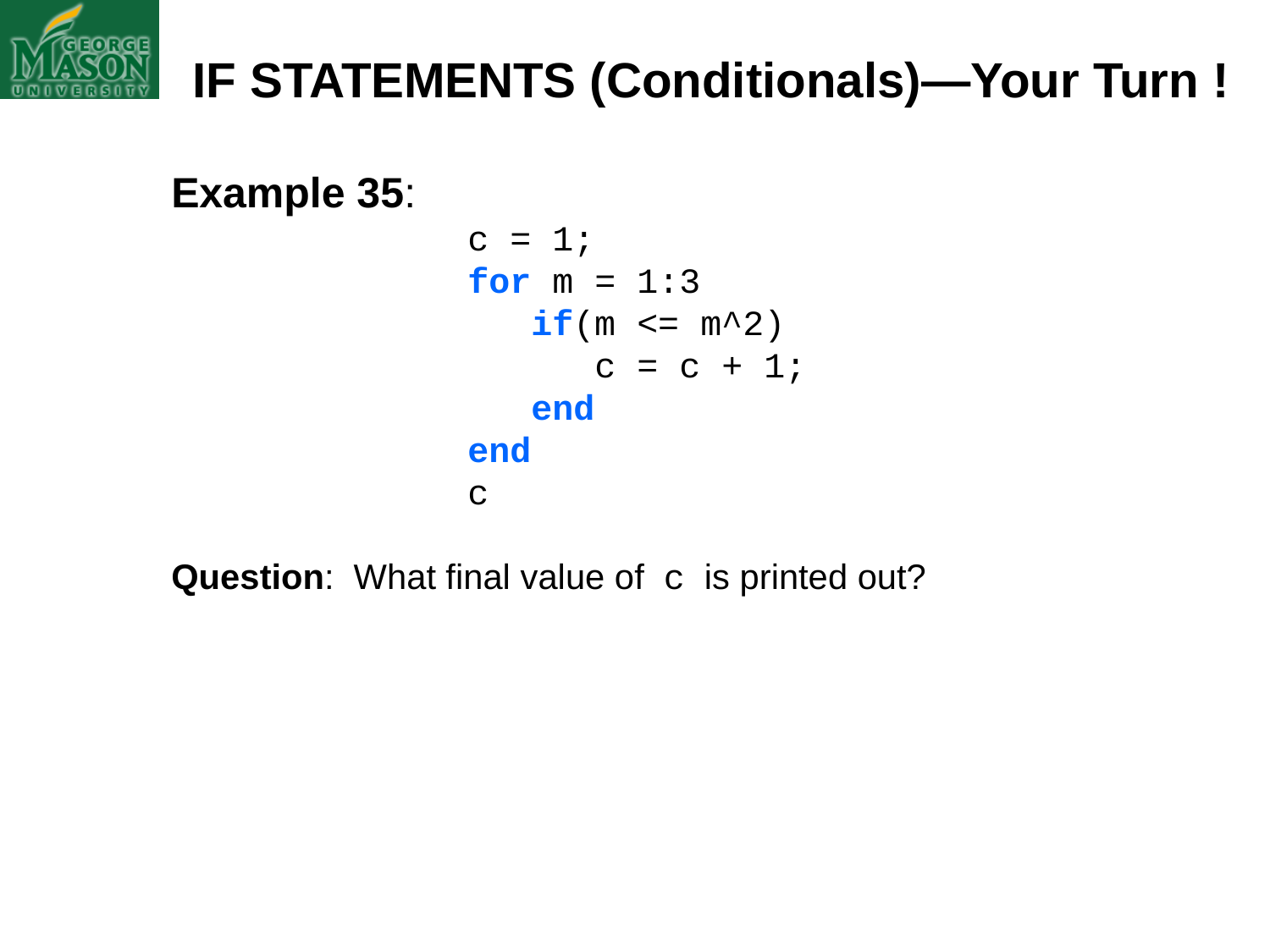

IF STATEMENTS (Conditionals)—Your Turn !
Example 35:
		  c = 1;
		  for m = 1:3
		     if(m <= m^2)
	              c = c + 1;
		     end
		  end
		  c

Question:  What final value of  c  is printed out?